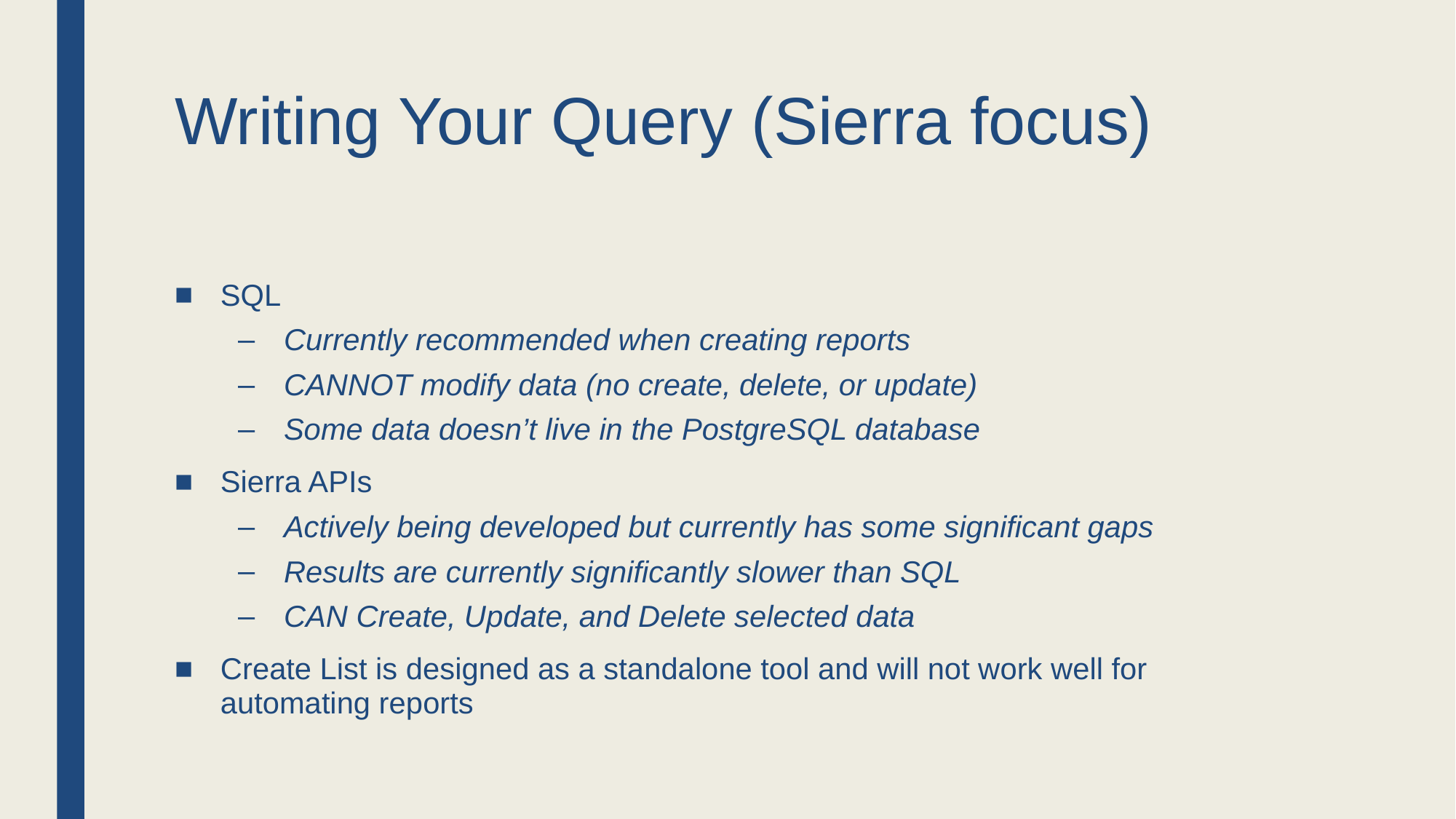

# Writing Your Query (Sierra focus)
SQL
Currently recommended when creating reports
CANNOT modify data (no create, delete, or update)
Some data doesn’t live in the PostgreSQL database
Sierra APIs
Actively being developed but currently has some significant gaps
Results are currently significantly slower than SQL
CAN Create, Update, and Delete selected data
Create List is designed as a standalone tool and will not work well for automating reports